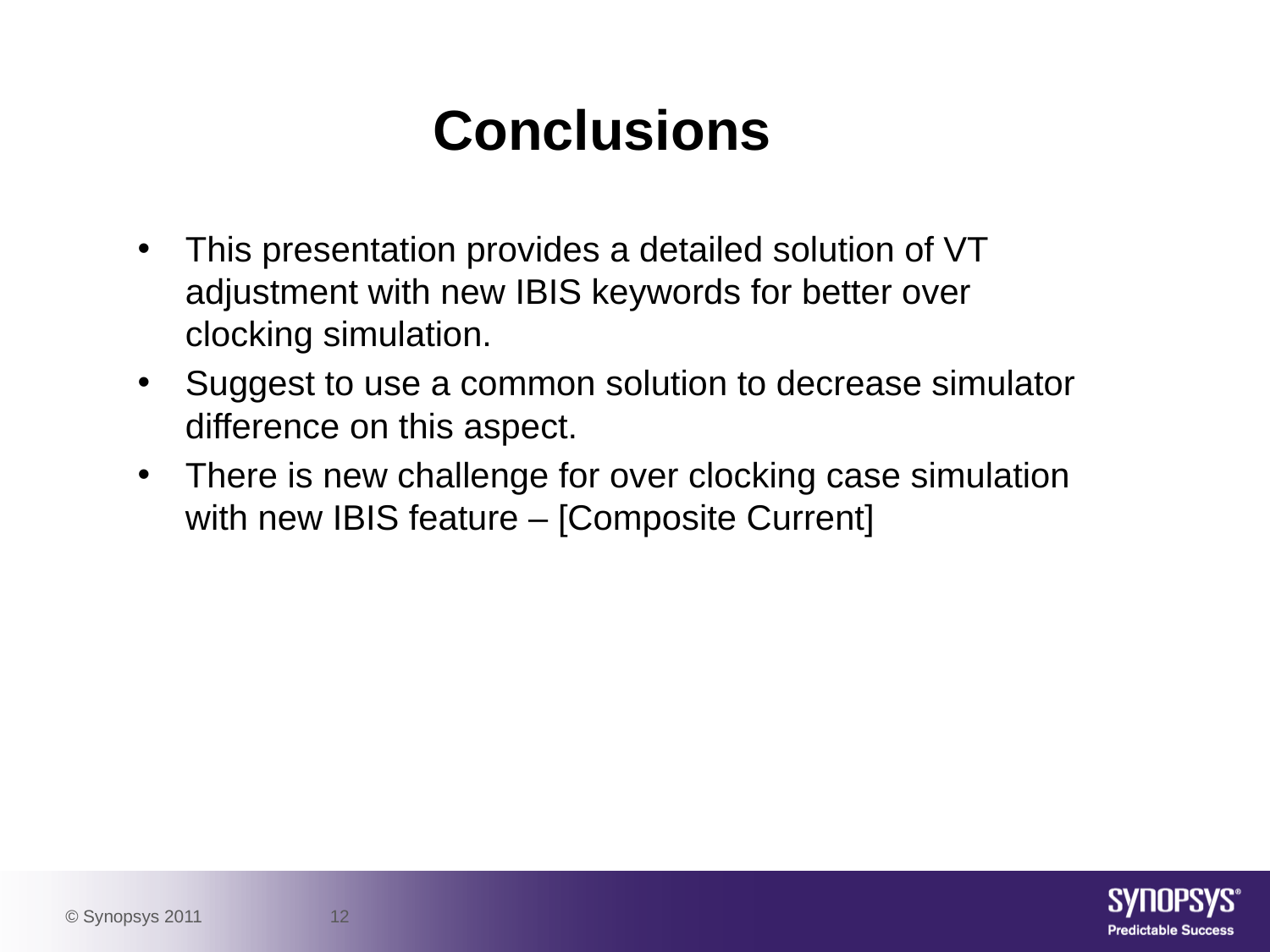

Conclusions
This presentation provides a detailed solution of VT adjustment with new IBIS keywords for better over clocking simulation.
Suggest to use a common solution to decrease simulator difference on this aspect.
There is new challenge for over clocking case simulation with new IBIS feature – [Composite Current]